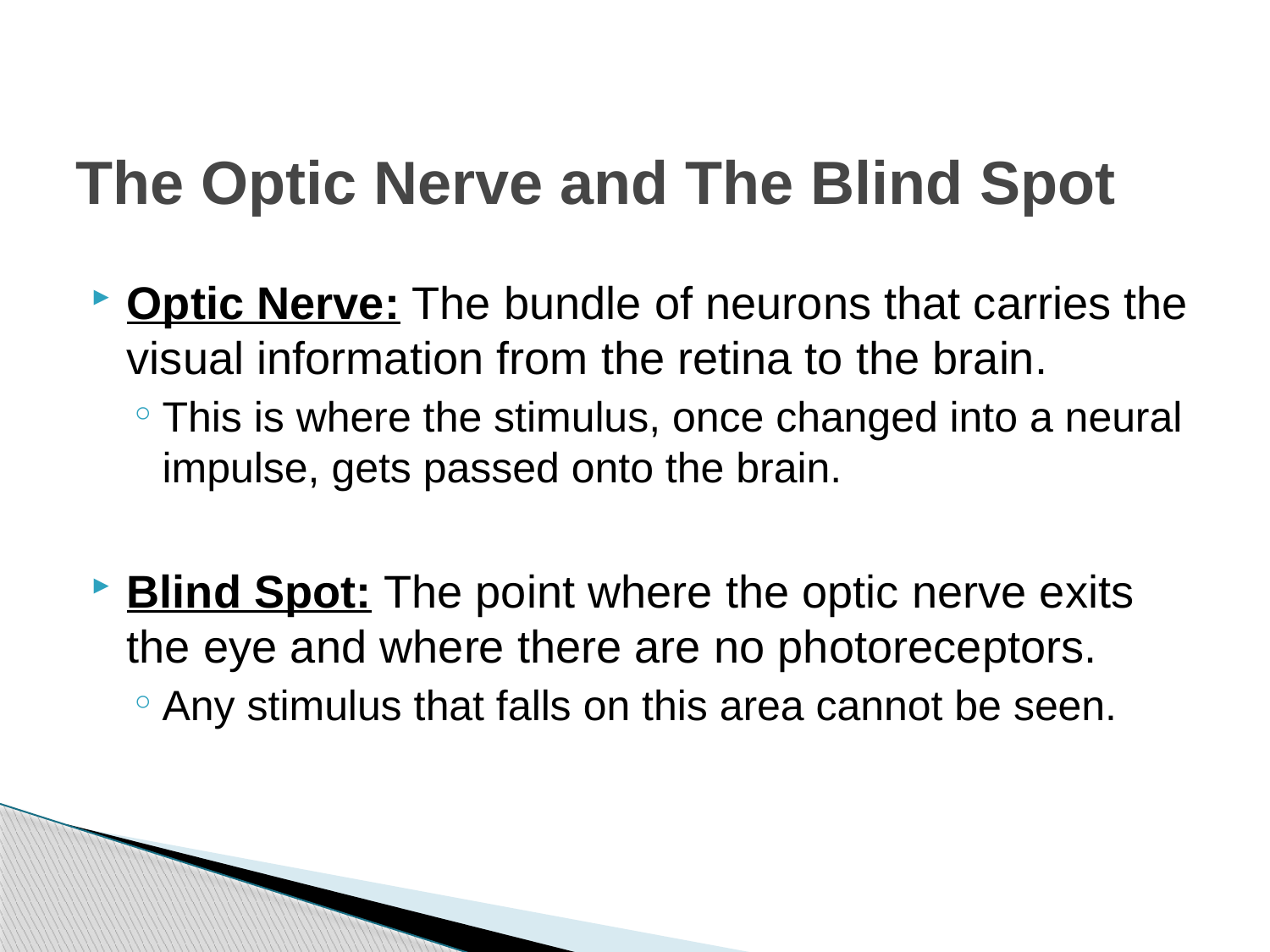

# The Optic Nerve and The Blind Spot
Optic Nerve: The bundle of neurons that carries the visual information from the retina to the brain.
This is where the stimulus, once changed into a neural impulse, gets passed onto the brain.

Blind Spot: The point where the optic nerve exits the eye and where there are no photoreceptors.
Any stimulus that falls on this area cannot be seen.